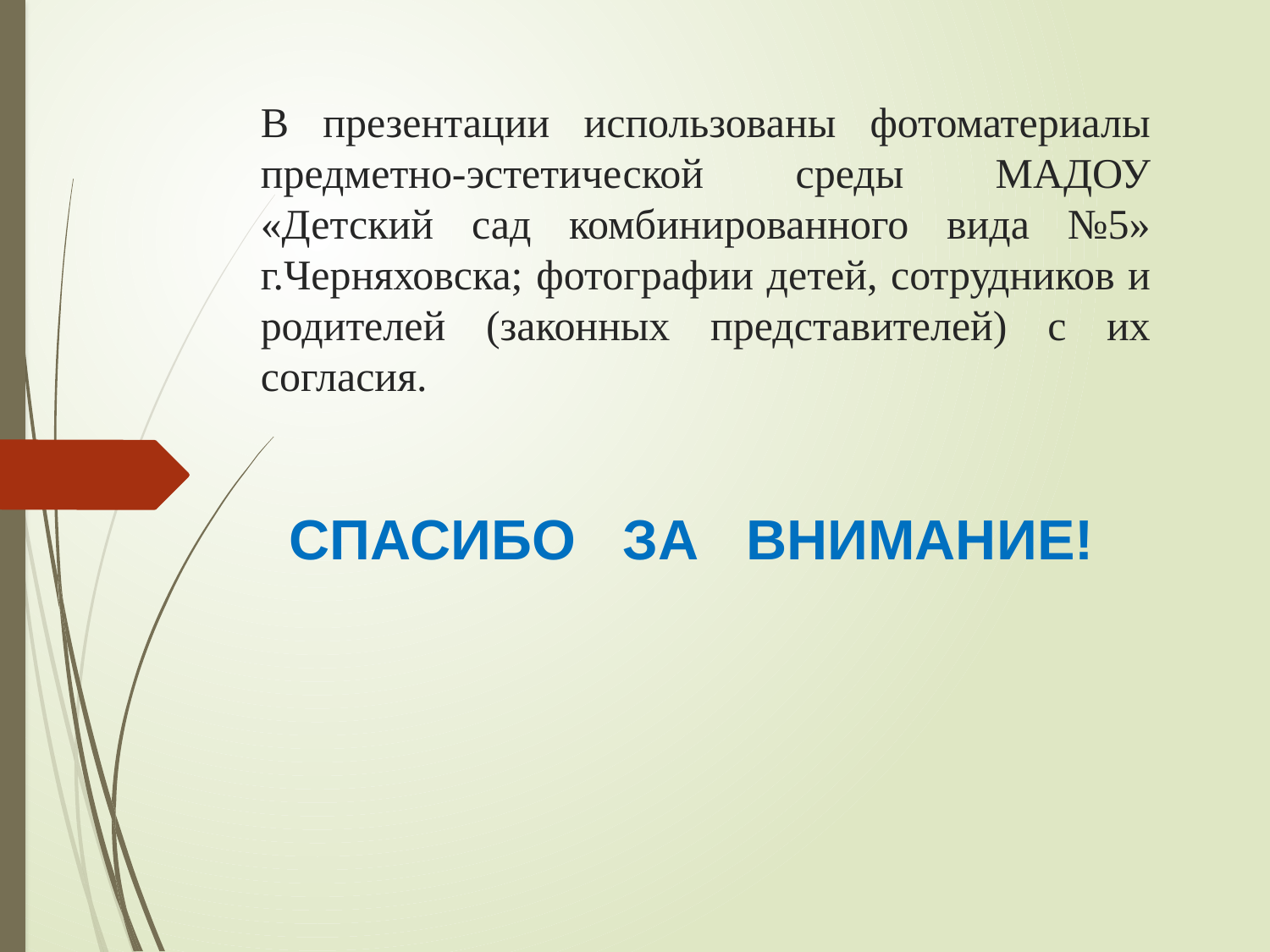

# В презентации использованы фотоматериалы предметно-эстетической среды МАДОУ «Детский сад комбинированного вида №5» г.Черняховска; фотографии детей, сотрудников и родителей (законных представителей) с их согласия.
СПАСИБО   ЗА   ВНИМАНИЕ!